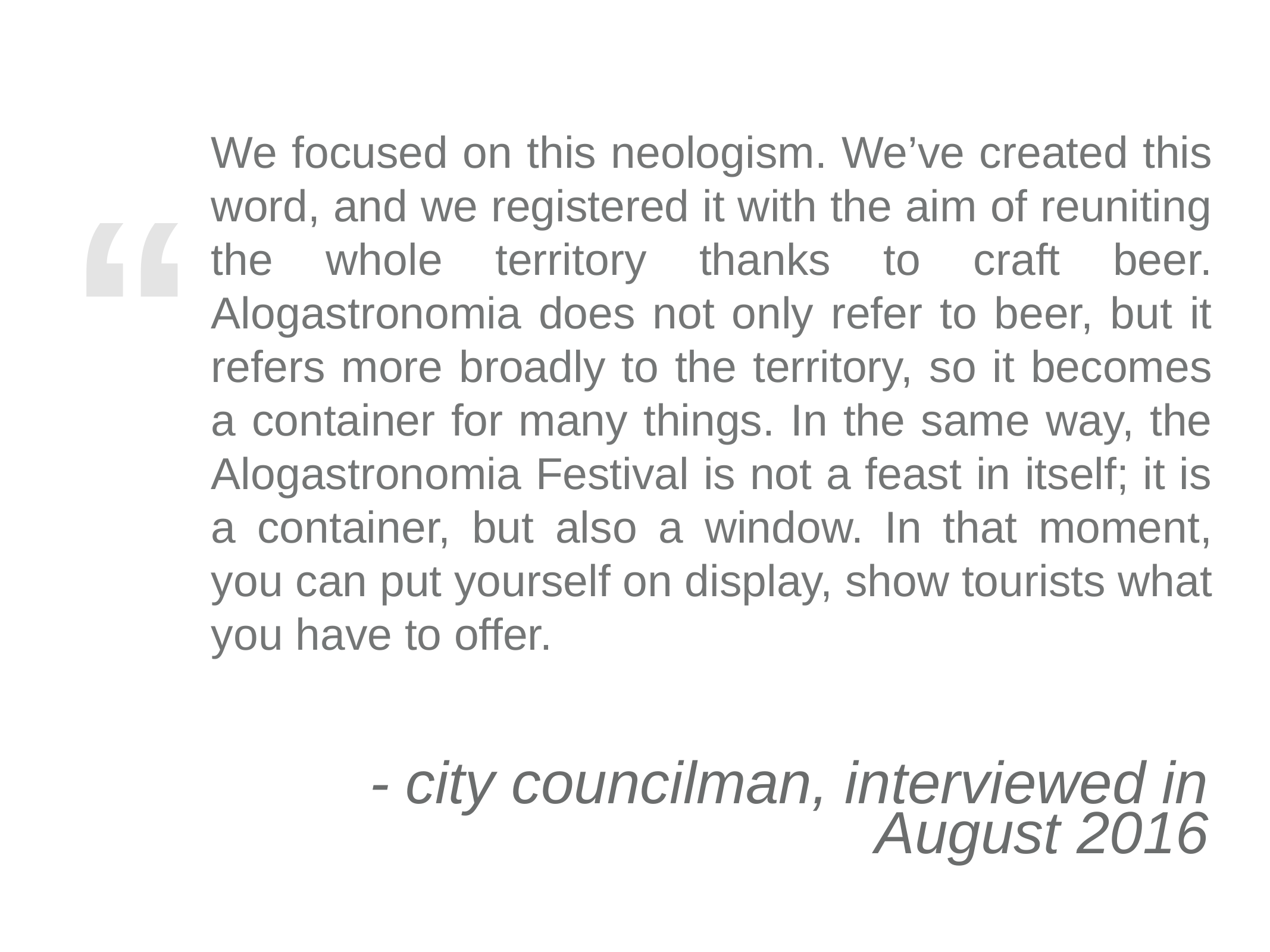

We focused on this neologism. We’ve created this word, and we registered it with the aim of reuniting the whole territory thanks to craft beer. Alogastronomia does not only refer to beer, but it refers more broadly to the territory, so it becomes a container for many things. In the same way, the Alogastronomia Festival is not a feast in itself; it is a container, but also a window. In that moment, you can put yourself on display, show tourists what you have to offer.
 - city councilman, interviewed in August 2016